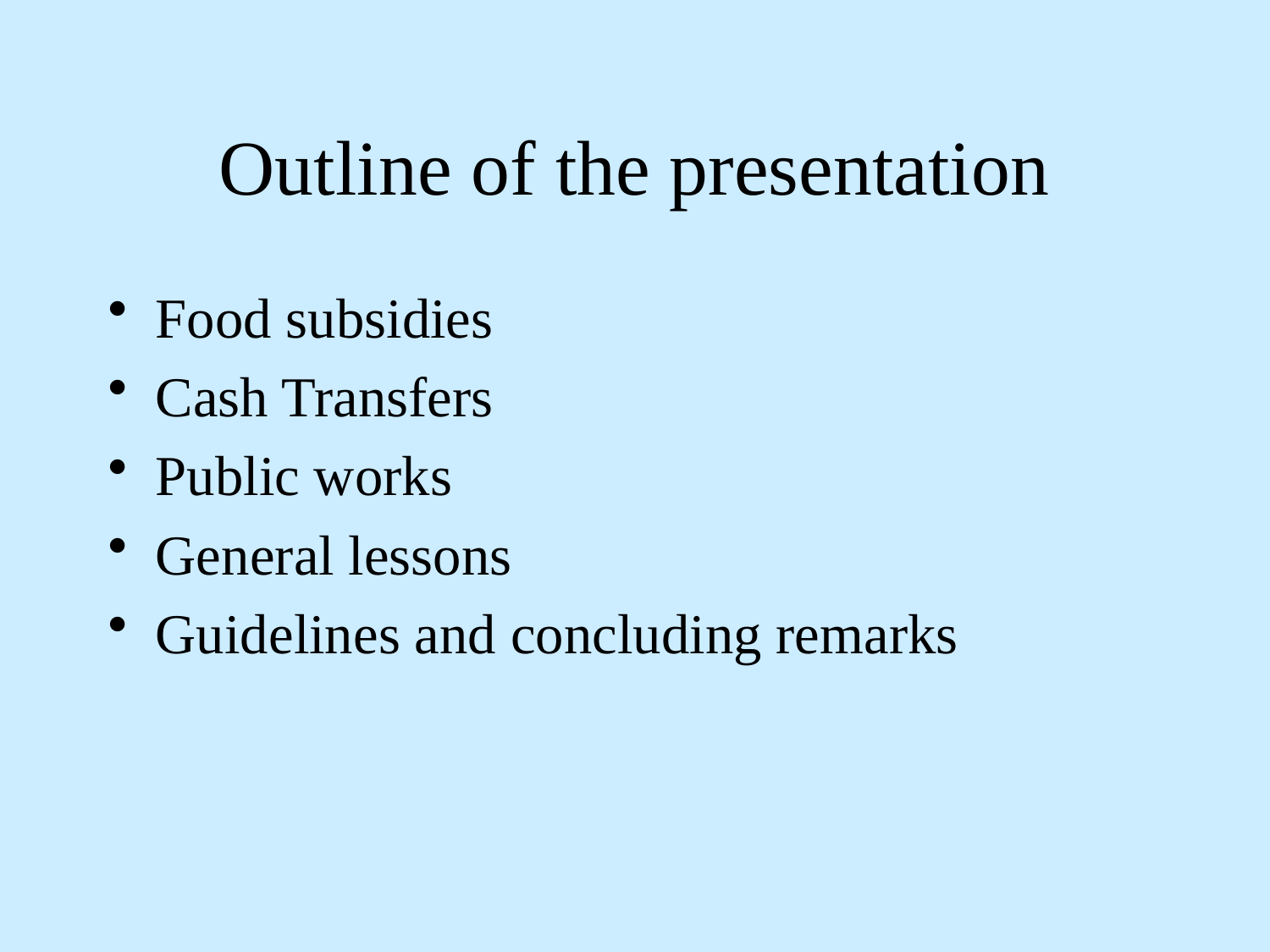

# Outline of the presentation
Food subsidies
Cash Transfers
Public works
General lessons
Guidelines and concluding remarks